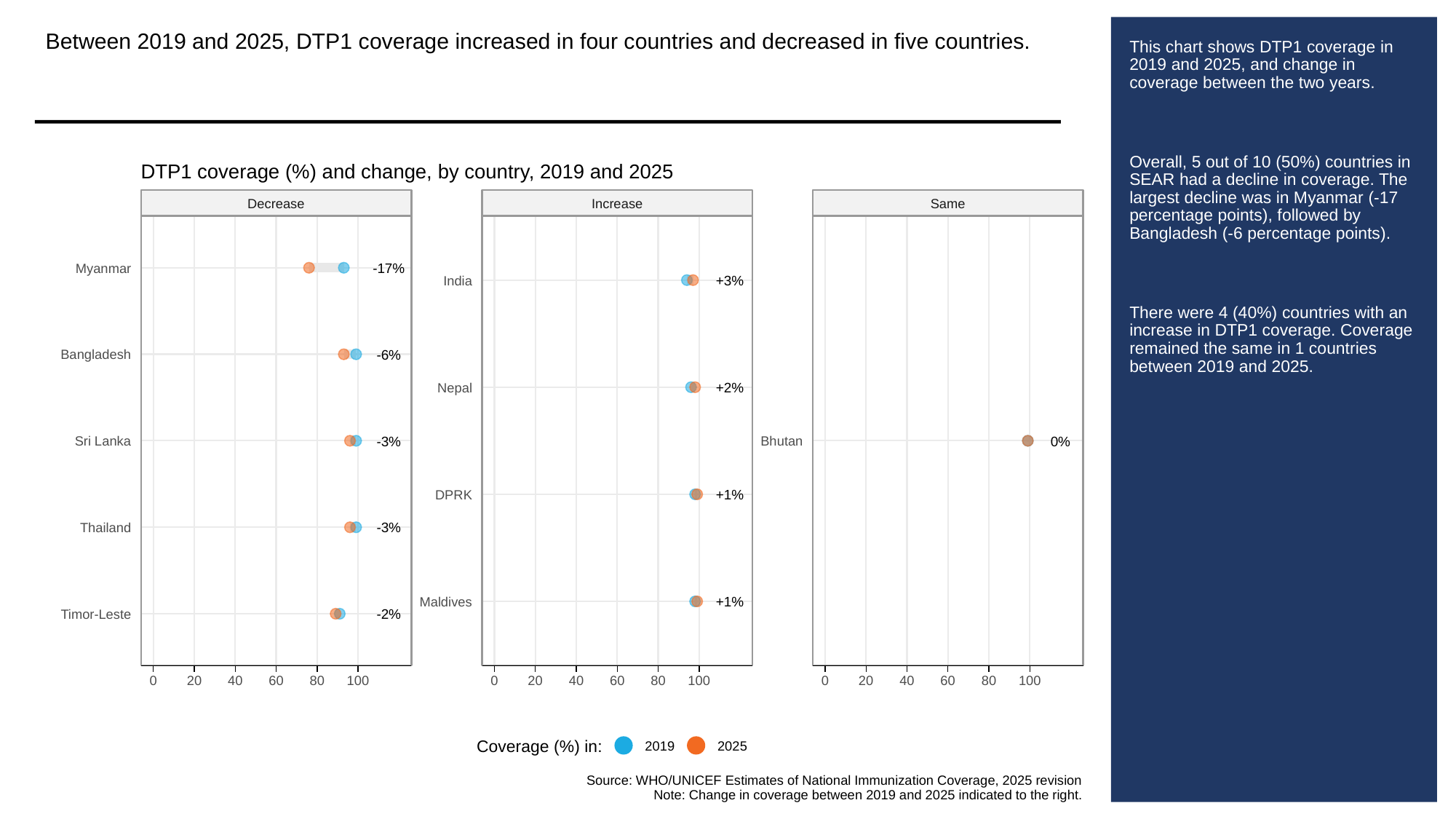

Between 2019 and 2025, DTP1 coverage increased in four countries and decreased in five countries.
# This chart shows DTP1 coverage in 2019 and 2025, and change in coverage between the two years.

Overall, 5 out of 10 (50%) countries in SEAR had a decline in coverage. The largest decline was in Myanmar (-17 percentage points), followed by Bangladesh (-6 percentage points).

There were 4 (40%) countries with an increase in DTP1 coverage. Coverage remained the same in 1 countries between 2019 and 2025.

DTP1 coverage (%) and change, by country, 2019 and 2025

Decrease
Increase
Same

-17%
Myanmar

+3%
India

-6%
Bangladesh

+2%
Nepal

-3%
0%
Sri Lanka
Bhutan

+1%
DPRK

-3%
Thailand

+1%
Maldives

-2%
Timor-Leste

0
20
40
60
80
100
0
20
40
60
80
100
0
20
40
60
80
100

Coverage (%) in:
2019
2025
Source: WHO/UNICEF Estimates of National Immunization Coverage, 2025 revision
Note: Change in coverage between 2019 and 2025 indicated to the right.